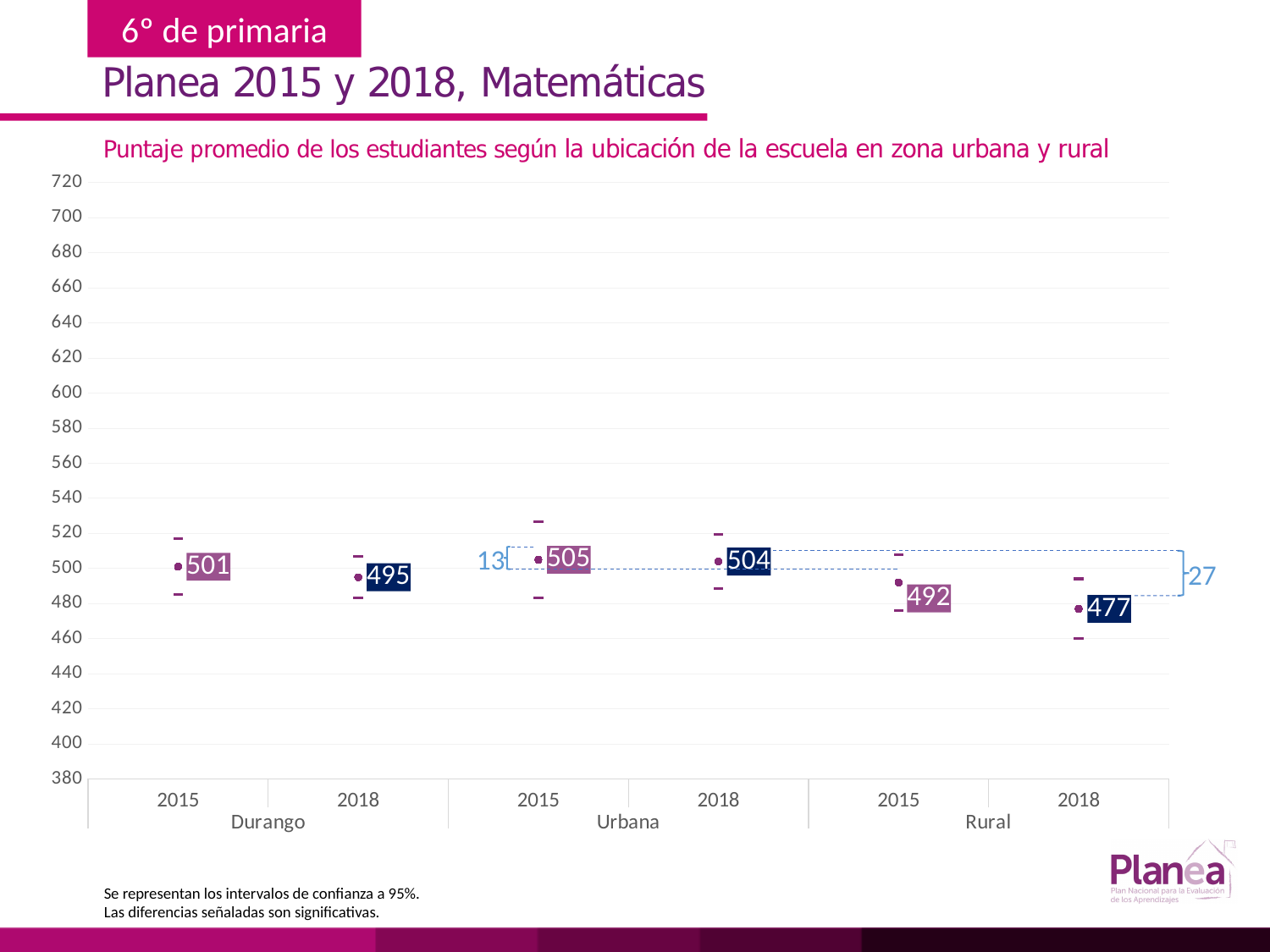

Planea 2015 y 2018, Matemáticas

Puntaje promedio de los estudiantes según la ubicación de la escuela en zona urbana y rural

### Chart

| Category |  |  |  |
|---|---|---|---|
| 2015 | 485.08 | 516.92 | 501.0 |
| 2018 | 483.259 | 506.741 | 495.0 |
| 2015 | 483.309 | 526.691 | 505.0 |
| 2018 | 488.677 | 519.323 | 504.0 |
| 2015 | 476.08 | 507.92 | 492.0 |
| 2018 | 459.886 | 494.114 | 477.0 |
13

27
Se representan los intervalos de confianza a 95%.
Las diferencias señaladas son significativas.